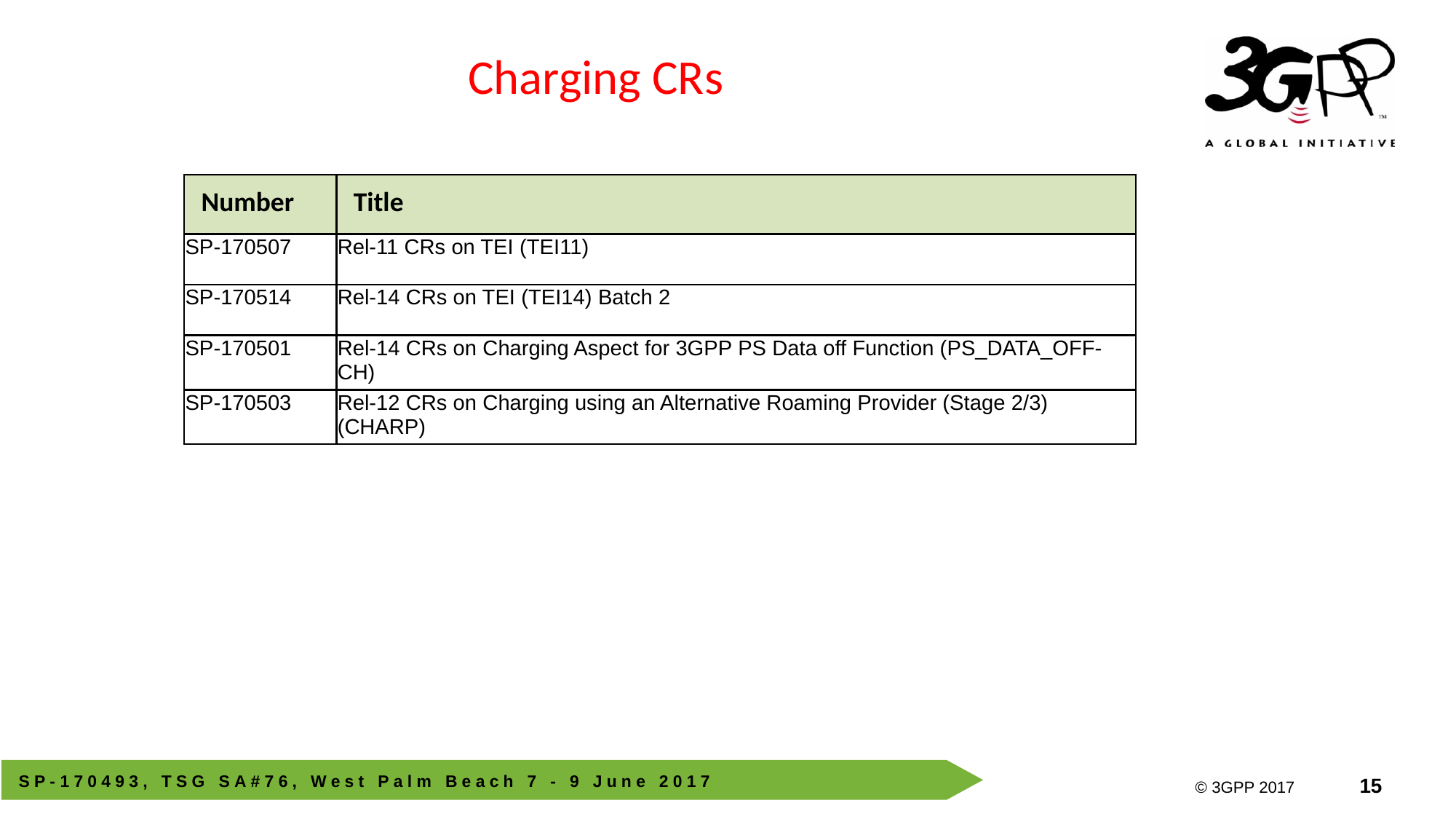

Charging CRs
| Number | Title |
| --- | --- |
| SP-170507 | Rel-11 CRs on TEI (TEI11) |
| SP-170514 | Rel-14 CRs on TEI (TEI14) Batch 2 |
| SP-170501 | Rel-14 CRs on Charging Aspect for 3GPP PS Data off Function (PS\_DATA\_OFF-CH) |
| SP-170503 | Rel-12 CRs on Charging using an Alternative Roaming Provider (Stage 2/3) (CHARP) |